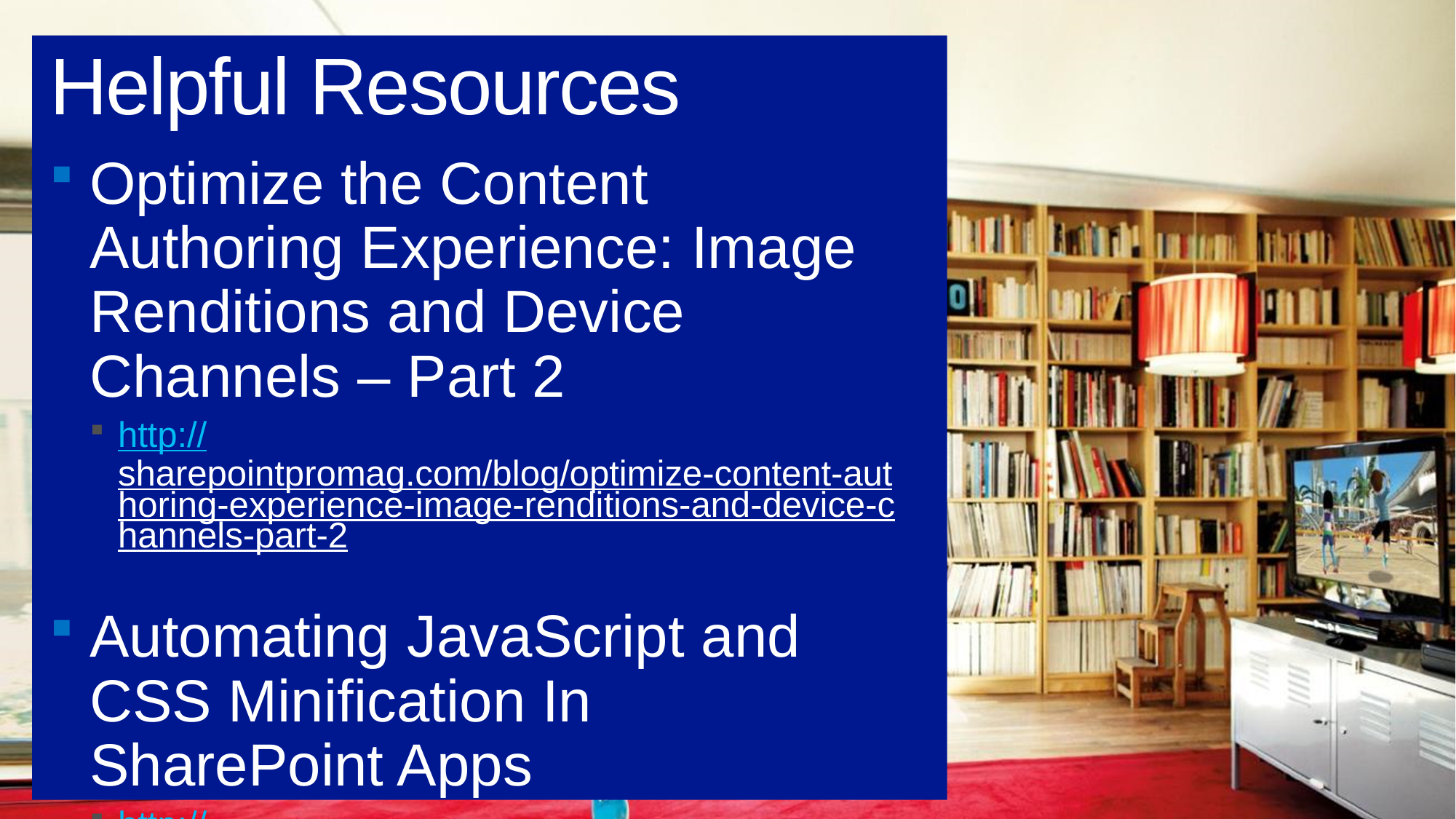

# Helpful Resources

Optimize the Content Authoring Experience: Image Renditions and Device Channels – Part 2
http://sharepointpromag.com/blog/optimize-content-authoring-experience-image-renditions-and-device-channels-part-2
Automating JavaScript and CSS Minification In SharePoint Apps
http://sharepointpromag.com/blog/automating-javascript-and-css-minification-sharepoint-apps